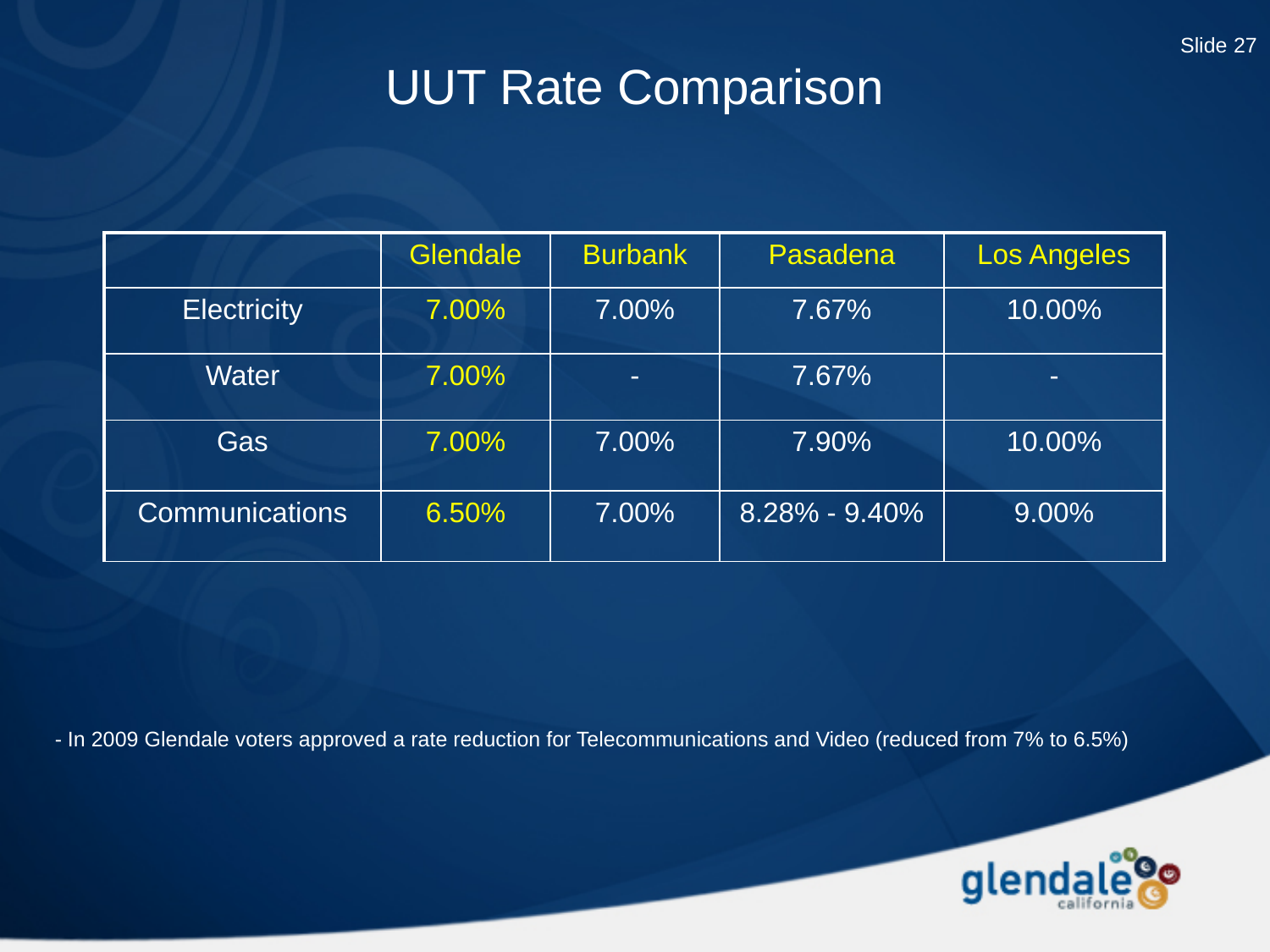

Slide 27
UUT Rate Comparison
|  | Glendale | Burbank | Pasadena | Los Angeles |
| --- | --- | --- | --- | --- |
| Electricity | 7.00% | 7.00% | 7.67% | 10.00% |
| Water | 7.00% | - | 7.67% | - |
| Gas | 7.00% | 7.00% | 7.90% | 10.00% |
| Communications | 6.50% | 7.00% | 8.28% - 9.40% | 9.00% |
- In 2009 Glendale voters approved a rate reduction for Telecommunications and Video (reduced from 7% to 6.5%)